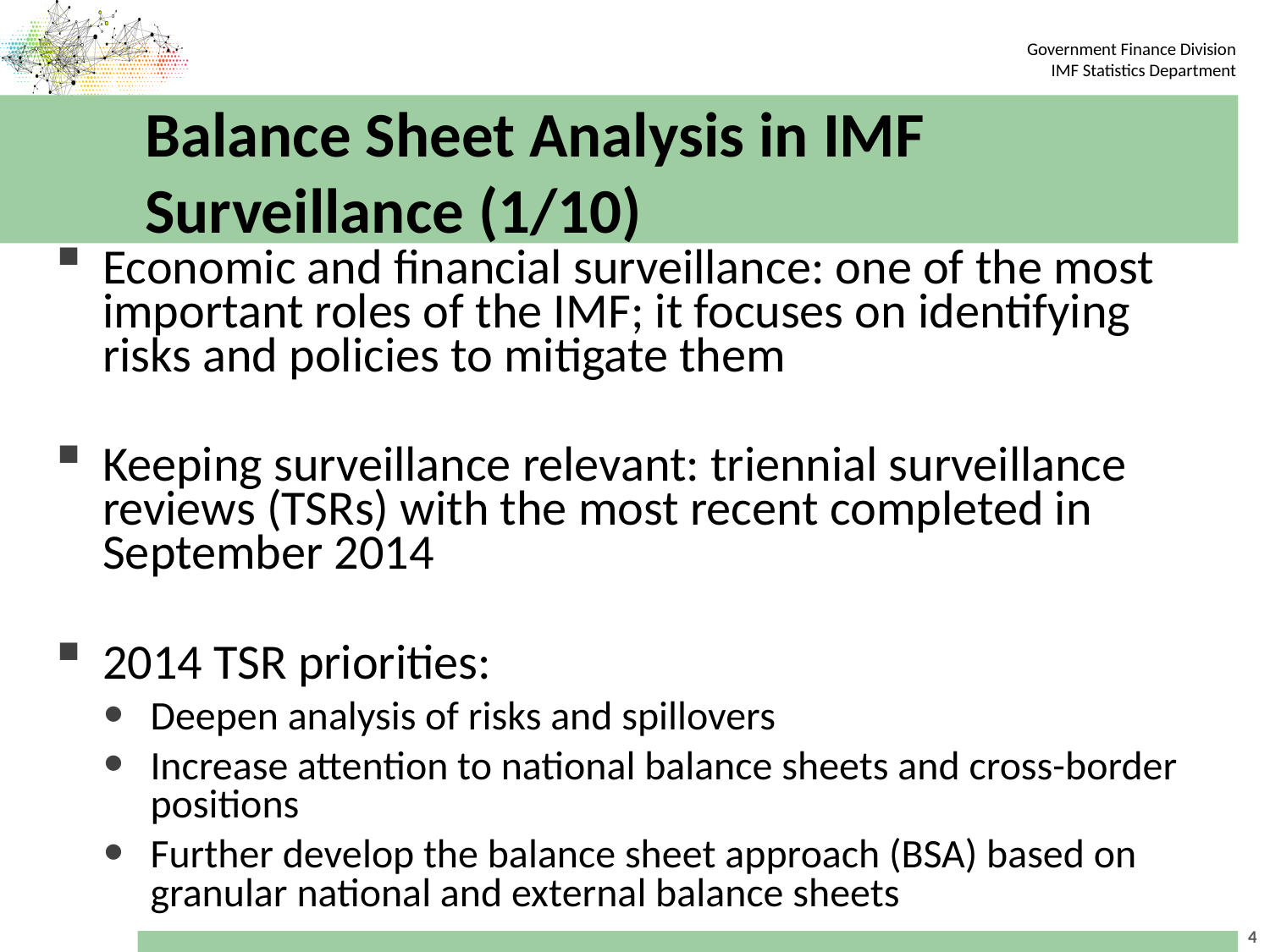

# Balance Sheet Analysis in IMF Surveillance (1/10)
Economic and financial surveillance: one of the most important roles of the IMF; it focuses on identifying risks and policies to mitigate them

Keeping surveillance relevant: triennial surveillance reviews (TSRs) with the most recent completed in September 2014

2014 TSR priorities:
Deepen analysis of risks and spillovers
Increase attention to national balance sheets and cross-border positions
Further develop the balance sheet approach (BSA) based on granular national and external balance sheets

4